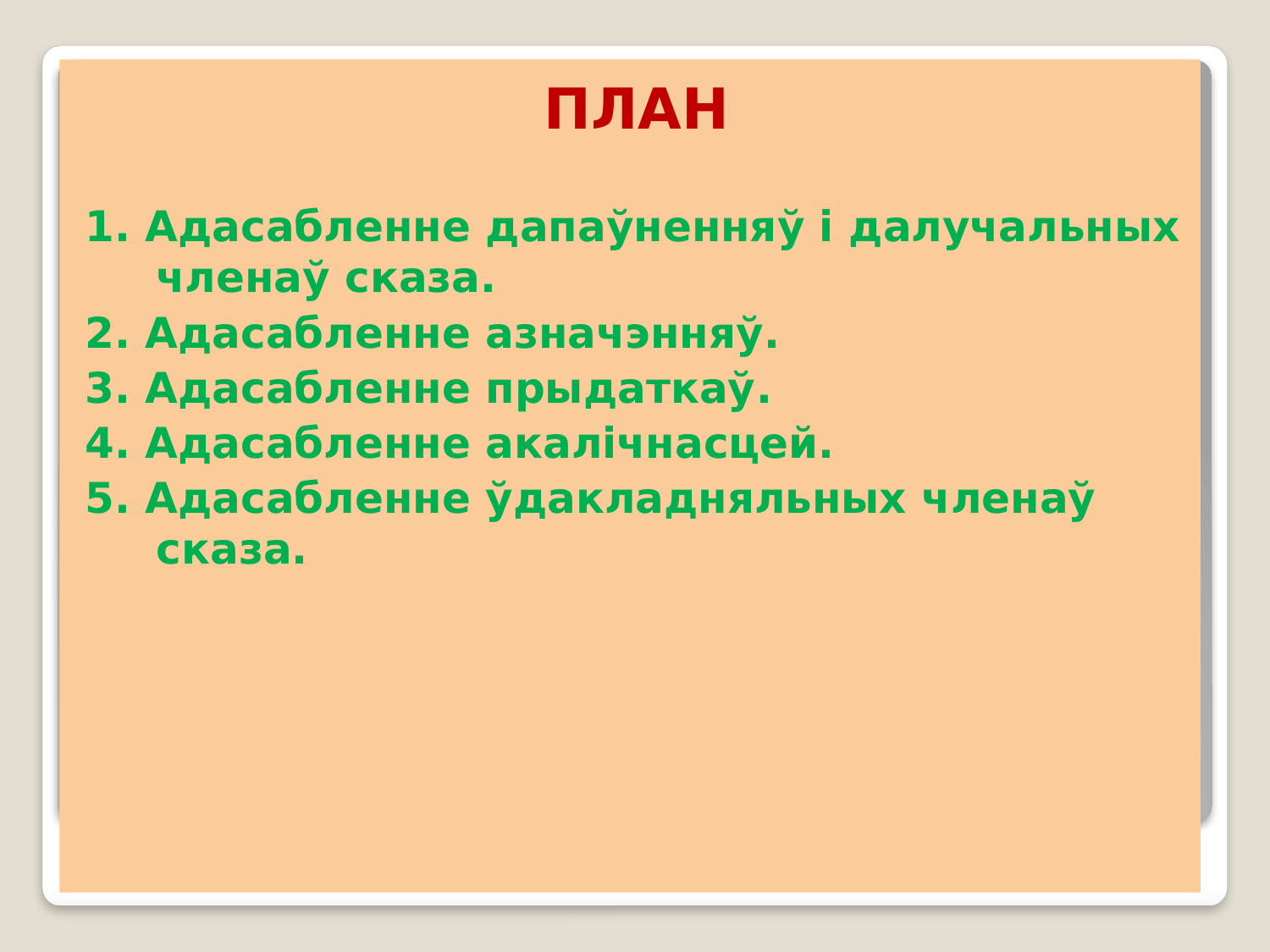

ПЛАН

1. Адасабленне дапаўненняў і далучальных членаў сказа.
2. Адасабленне азначэнняў.
3. Адасабленне прыдаткаў.
4. Адасабленне акалічнасцей.
5. Адасабленне ўдакладняльных членаў сказа.